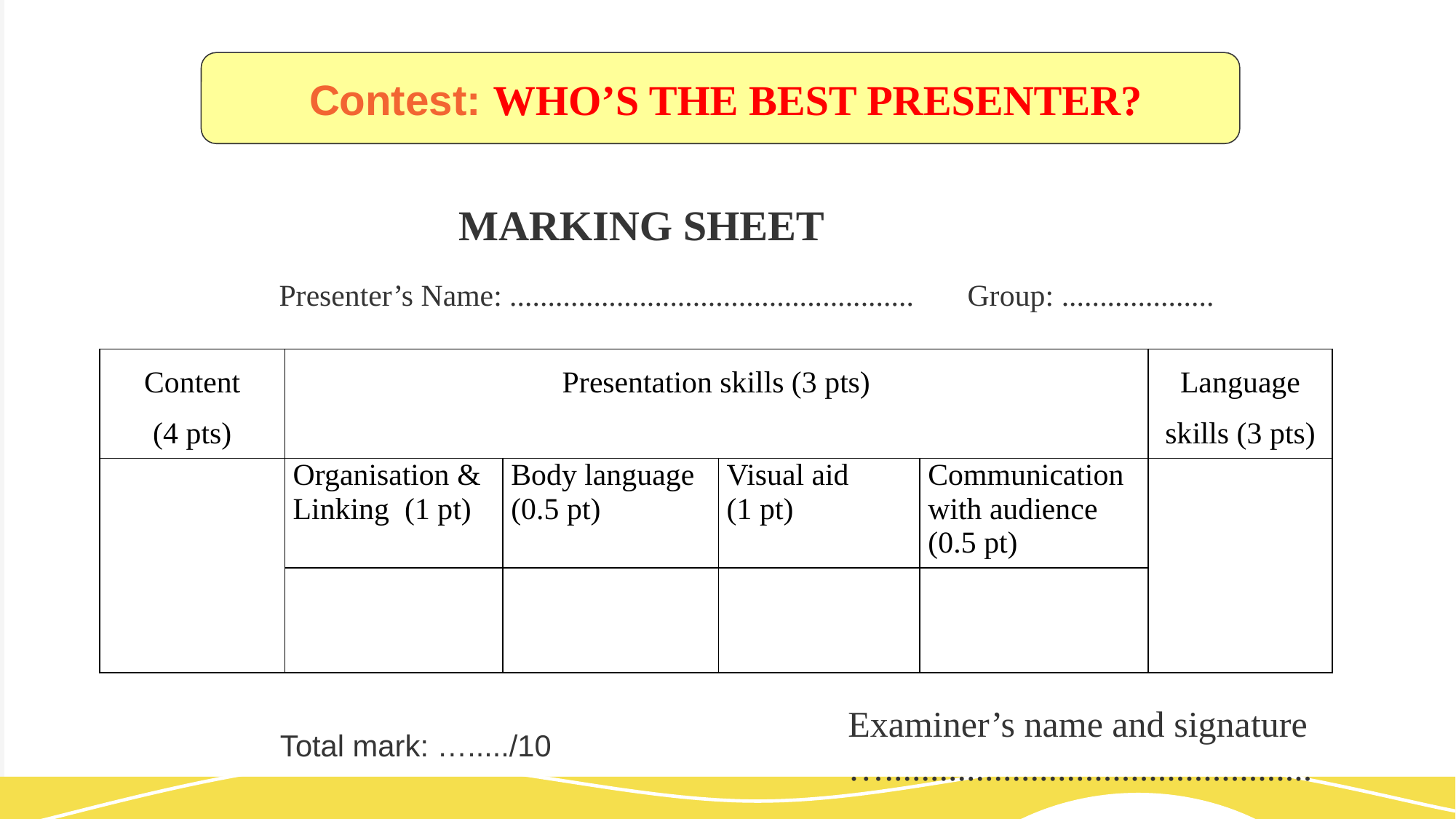

Contest: WHO’S THE BEST PRESENTER?
MARKING SHEET
Presenter’s Name: .....................................................       Group: ....................
| Content (4 pts) | Presentation skills (3 pts) |  |  |  | Language skills (3 pts) |
| --- | --- | --- | --- | --- | --- |
|  | Organisation & Linking (1 pt) | Body language (0.5 pt) | Visual aid (1 pt) | Communication with audience (0.5 pt) |  |
|  |  |  |  |  |  |
Examiner’s name and signature
…...............................................
Total mark: …...../10